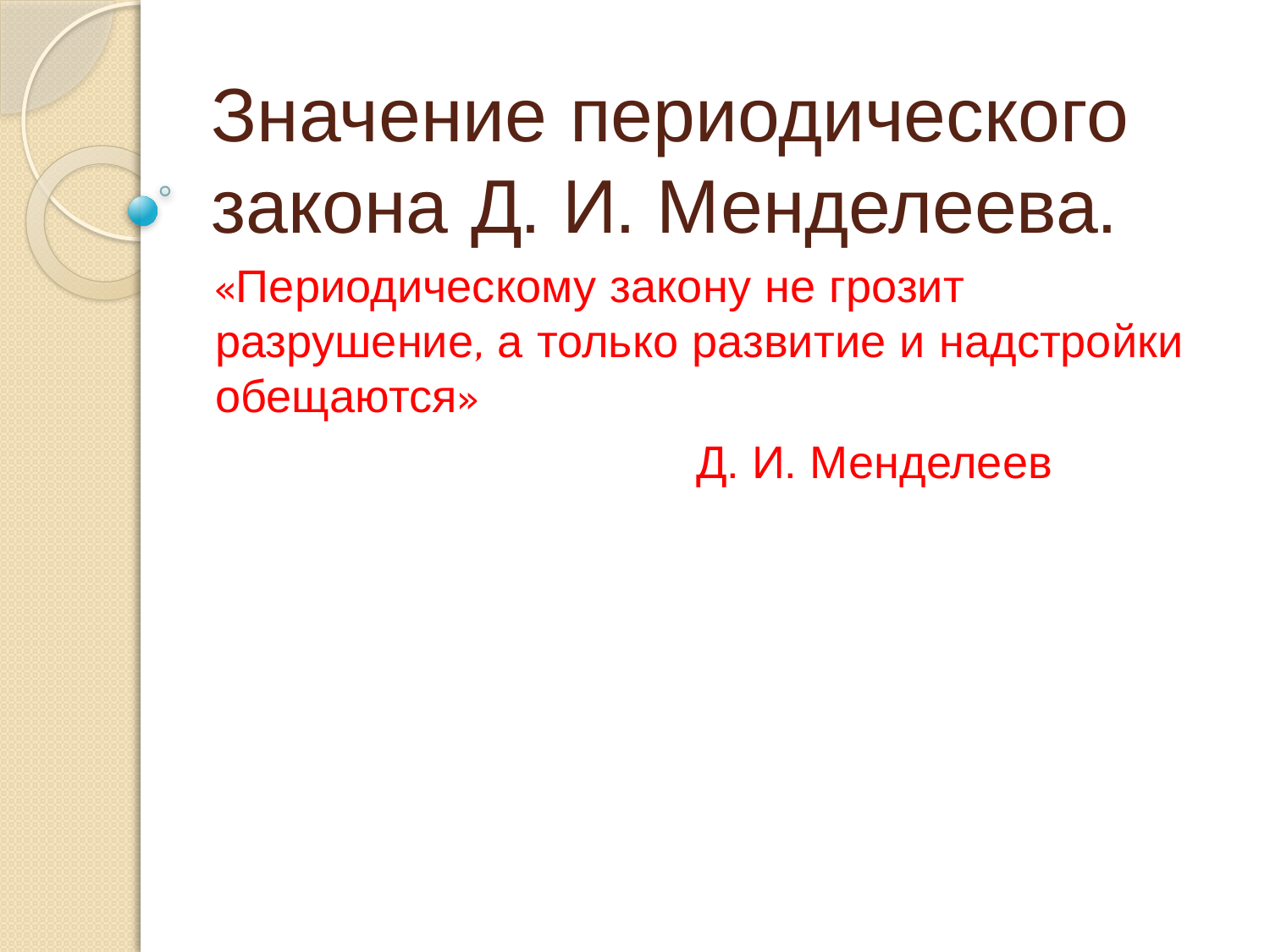

# Значение периодического закона Д. И. Менделеева.
«Периодическому закону не грозит разрушение, а только развитие и надстройки обещаются»
                                   Д. И. Менделеев